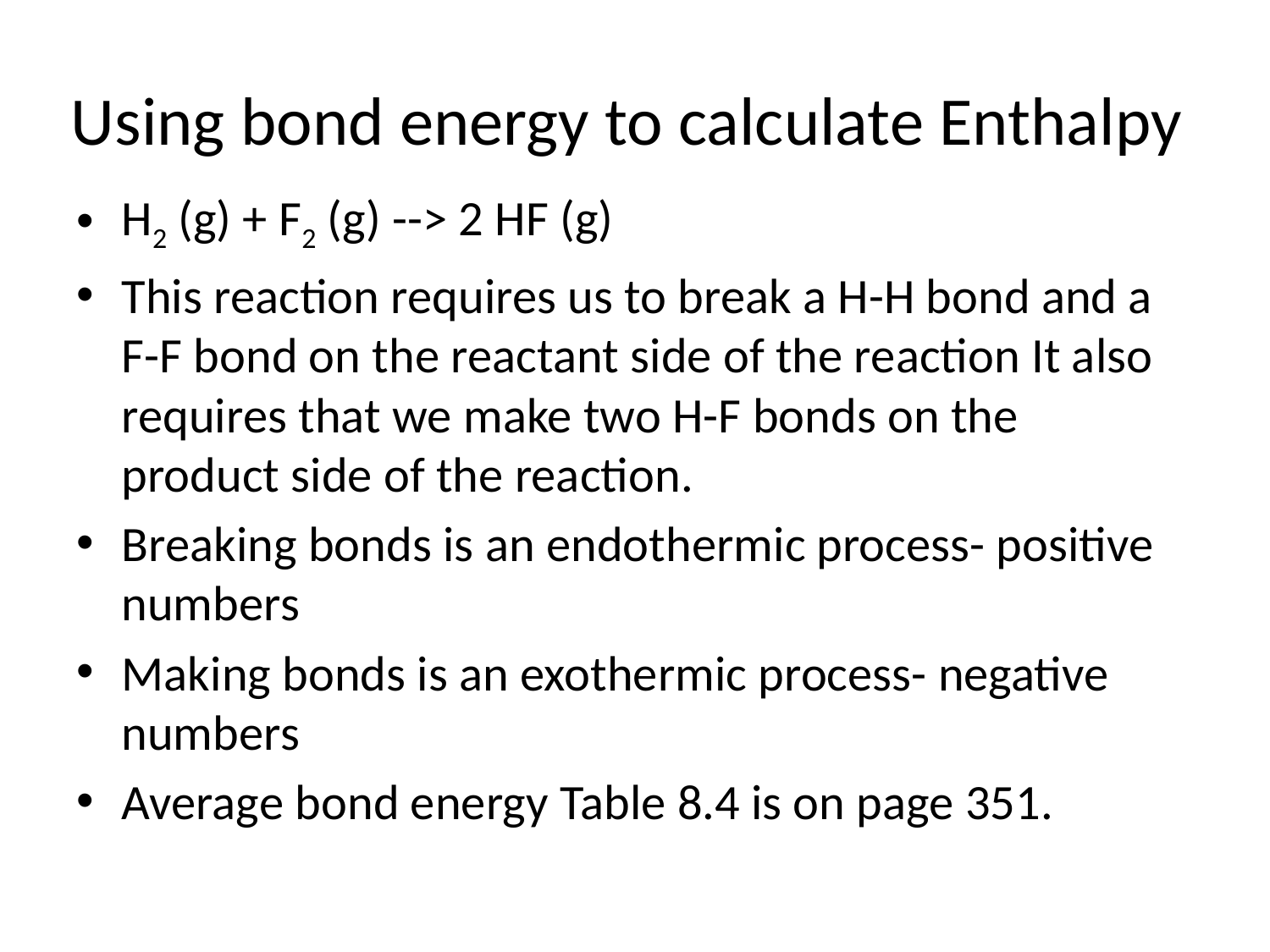

# Using bond energy to calculate Enthalpy
H2 (g) + F2 (g) --> 2 HF (g)
This reaction requires us to break a H-H bond and a F-F bond on the reactant side of the reaction It also requires that we make two H-F bonds on the product side of the reaction.
Breaking bonds is an endothermic process- positive numbers
Making bonds is an exothermic process- negative numbers
Average bond energy Table 8.4 is on page 351.